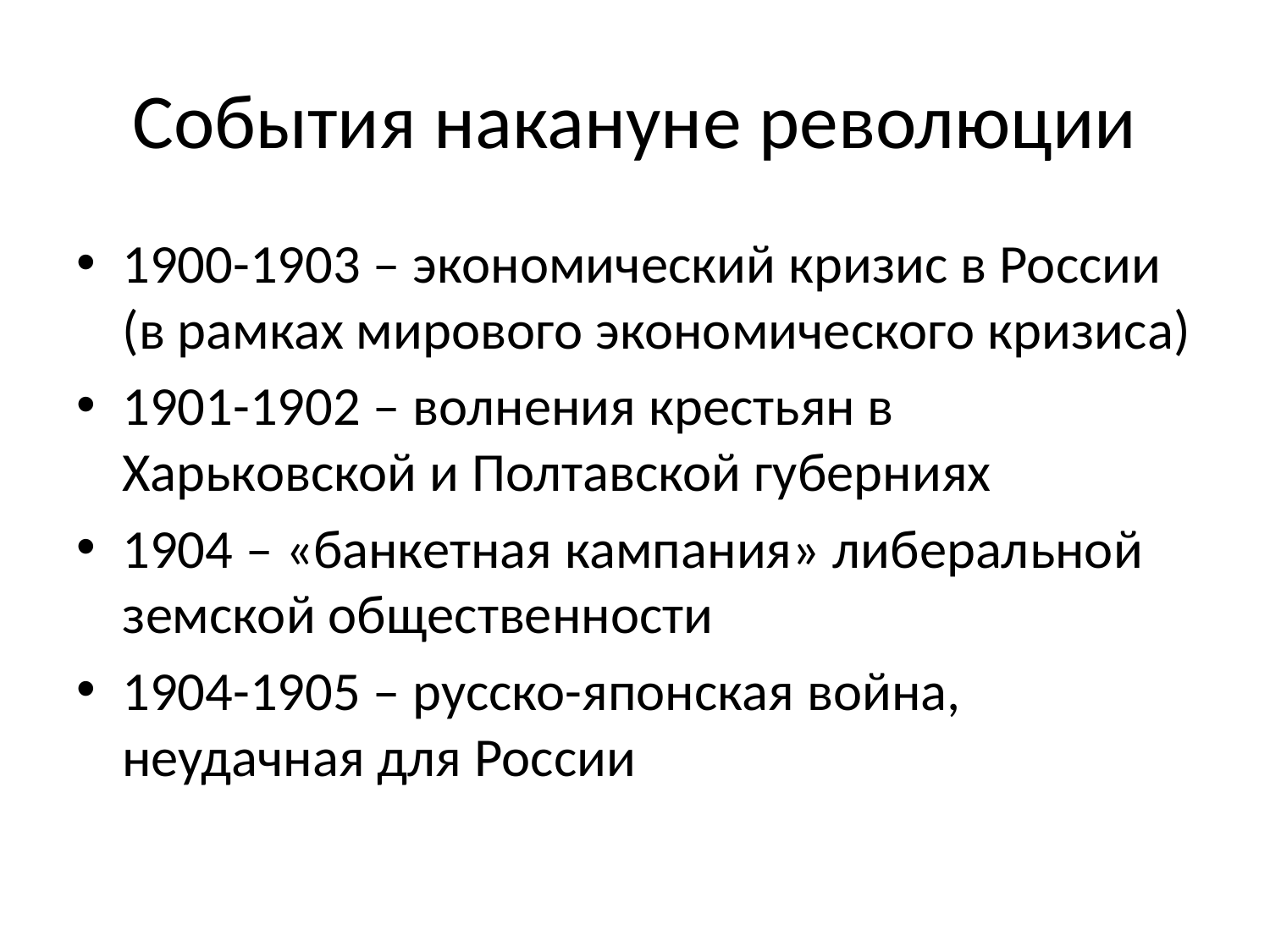

# События накануне революции
1900-1903 – экономический кризис в России (в рамках мирового экономического кризиса)
1901-1902 – волнения крестьян в Харьковской и Полтавской губерниях
1904 – «банкетная кампания» либеральной земской общественности
1904-1905 – русско-японская война, неудачная для России